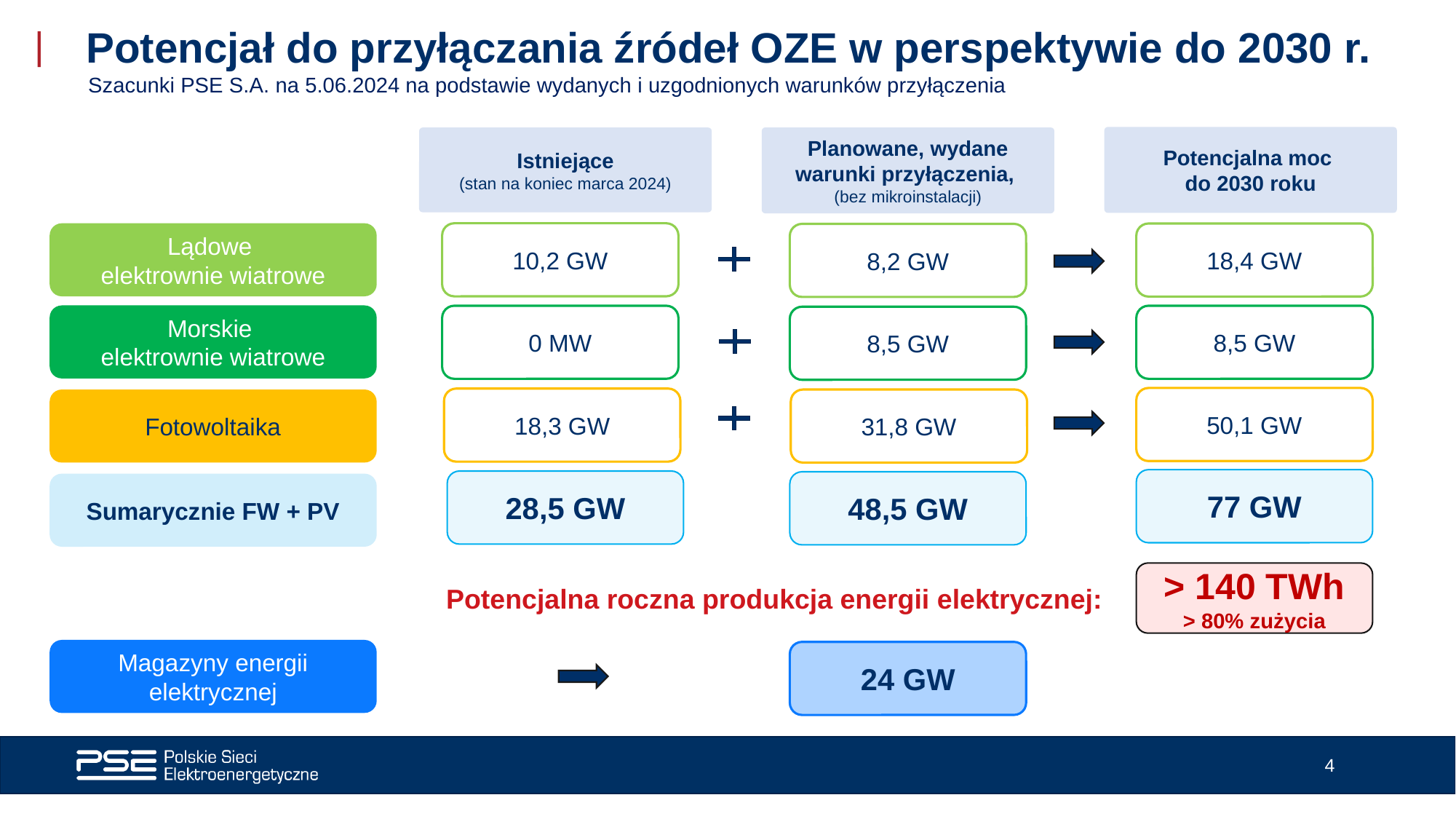

Potencjał do przyłączania źródeł OZE w perspektywie do 2030 r.
Szacunki PSE S.A. na 5.06.2024 na podstawie wydanych i uzgodnionych warunków przyłączenia

Potencjalna moc
do 2030 roku
Planowane, wydane warunki przyłączenia,
(bez mikroinstalacji)
Istniejące
(stan na koniec marca 2024)
Lądowe
elektrownie wiatrowe
10,2 GW
18,4 GW
8,2 GW

Morskie
elektrownie wiatrowe
0 MW
8,5 GW
8,5 GW

50,1 GW
18,3 GW
Fotowoltaika
31,8 GW

77 GW
28,5 GW
48,5 GW
Sumarycznie FW + PV
> 140 TWh
> 80% zużycia
 Potencjalna roczna produkcja energii elektrycznej:
Magazyny energii elektrycznej
24 GW